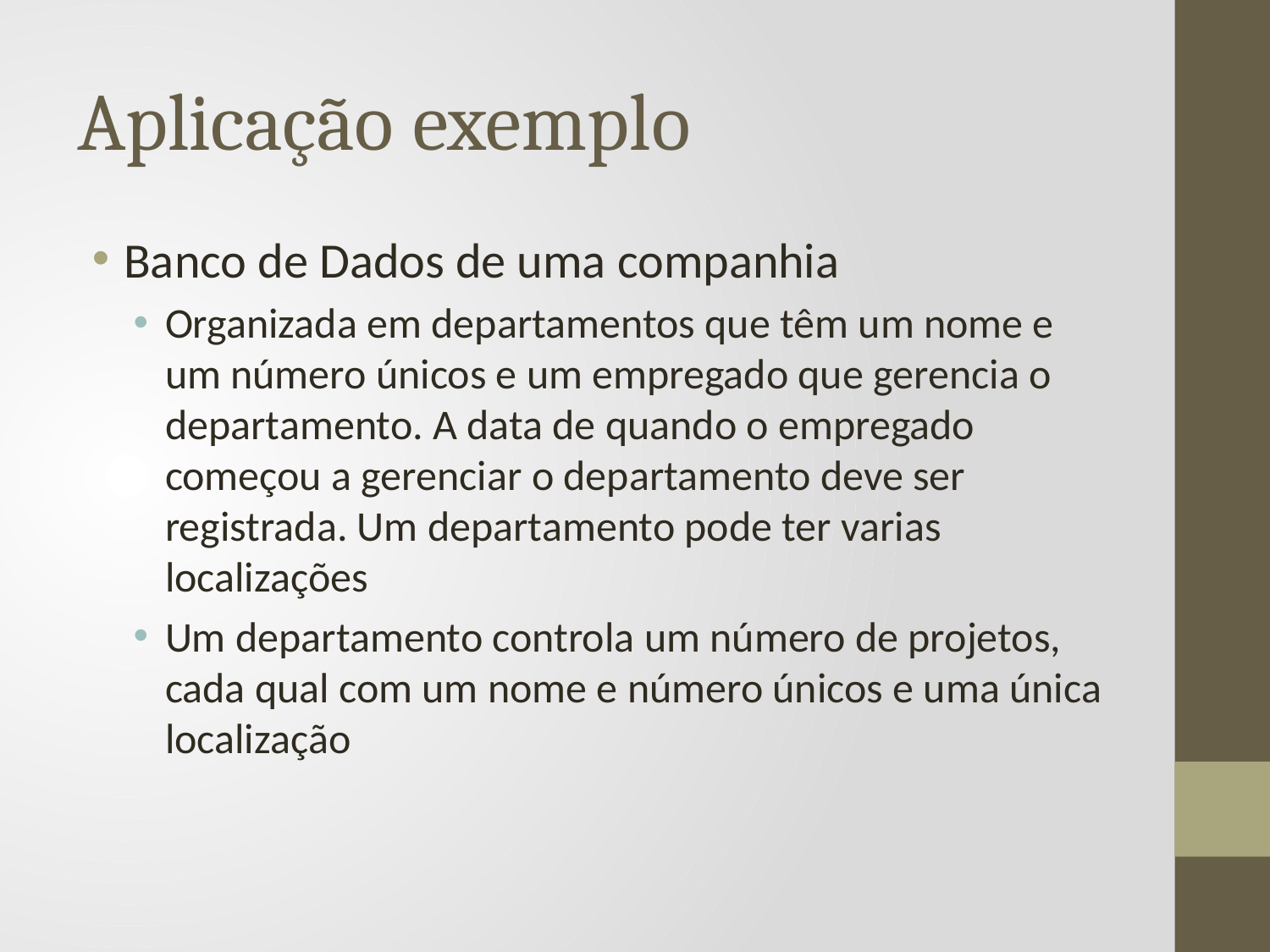

# Aplicação exemplo
Banco de Dados de uma companhia
Organizada em departamentos que têm um nome e um número únicos e um empregado que gerencia o departamento. A data de quando o empregado  começou a gerenciar o departamento deve ser registrada. Um departamento pode ter varias localizações
Um departamento controla um número de projetos, cada qual com um nome e número únicos e uma única localização